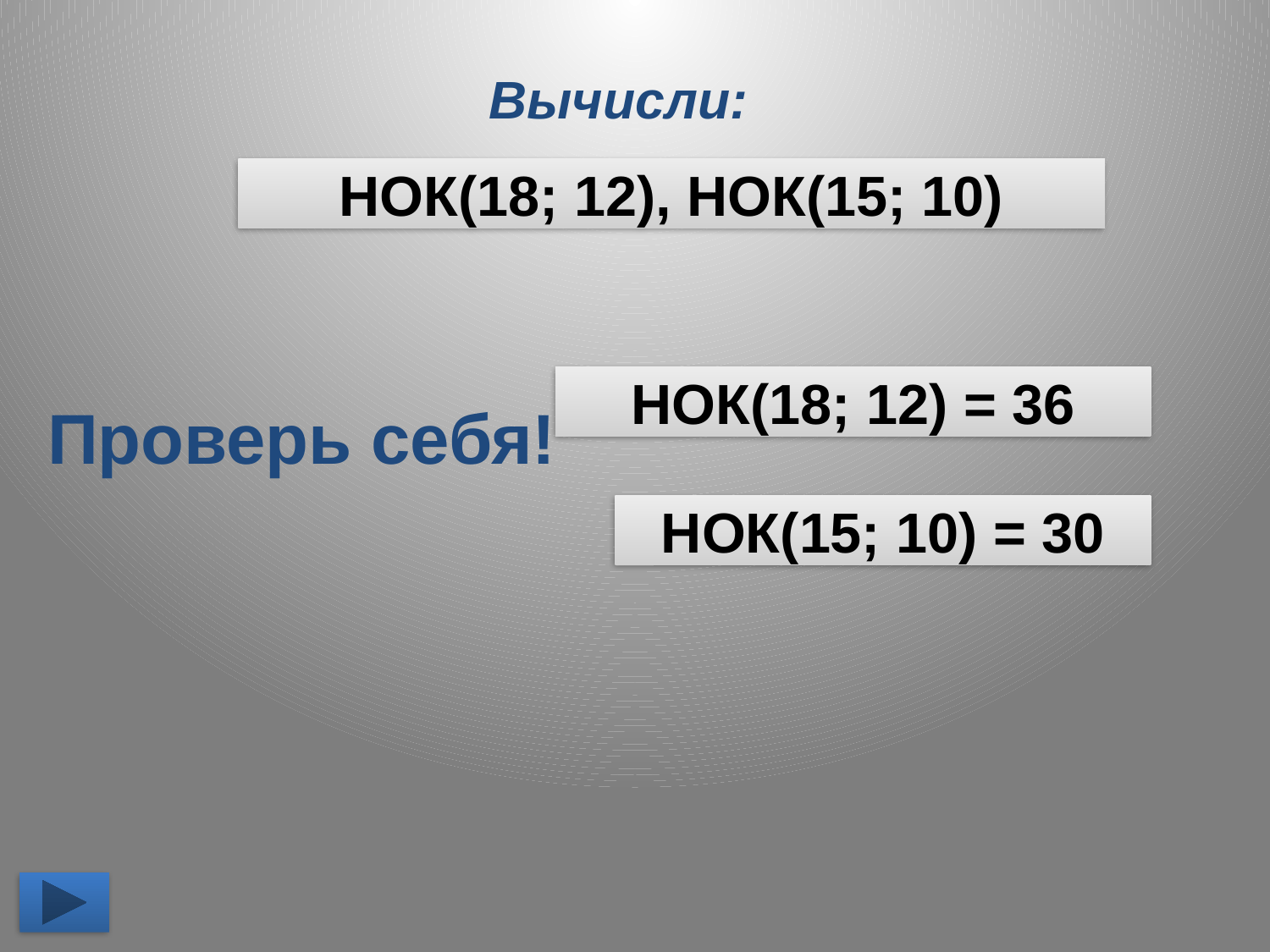

Вычисли:
НОК(18; 12), НОК(15; 10)
Проверь себя!
НОК(18; 12) = 36
НОК(15; 10) = 30